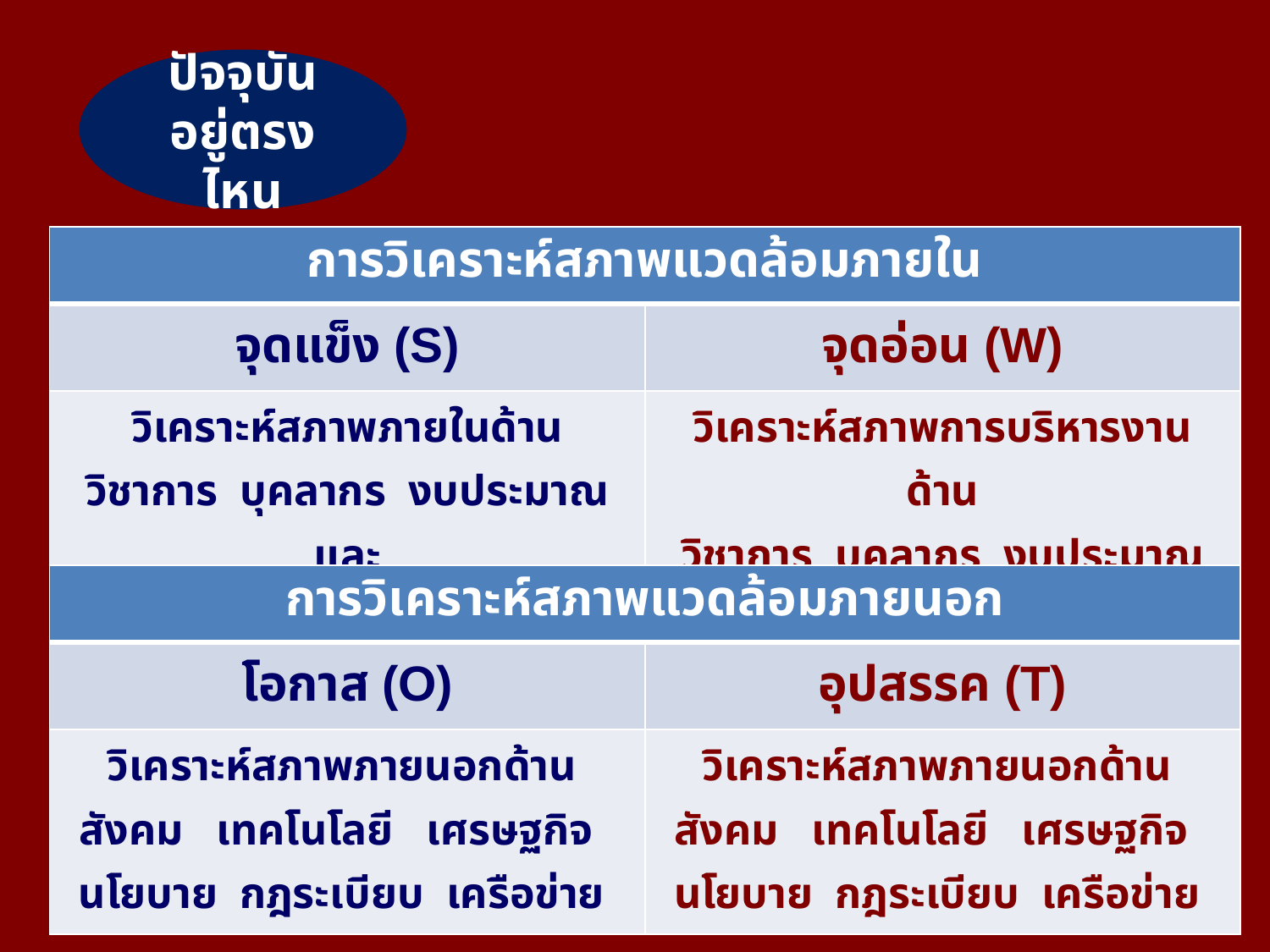

ปัจจุบันอยู่ตรงไหน
| การวิเคราะห์สภาพแวดล้อมภายใน |  |
| --- | --- |
| จุดแข็ง (S) | จุดอ่อน (W) |
| วิเคราะห์สภาพภายในด้าน วิชาการ บุคลากร งบประมาณ และ การบริหารงานทั่วไป | วิเคราะห์สภาพการบริหารงานด้าน วิชาการ บุคลากร งบประมาณ และ การบริหารงานทั่วไป |
| การวิเคราะห์สภาพแวดล้อมภายนอก |  |
| --- | --- |
| โอกาส (O) | อุปสรรค (T) |
| วิเคราะห์สภาพภายนอกด้าน สังคม เทคโนโลยี เศรษฐกิจ นโยบาย กฎระเบียบ เครือข่าย | วิเคราะห์สภาพภายนอกด้าน สังคม เทคโนโลยี เศรษฐกิจ นโยบาย กฎระเบียบ เครือข่าย |